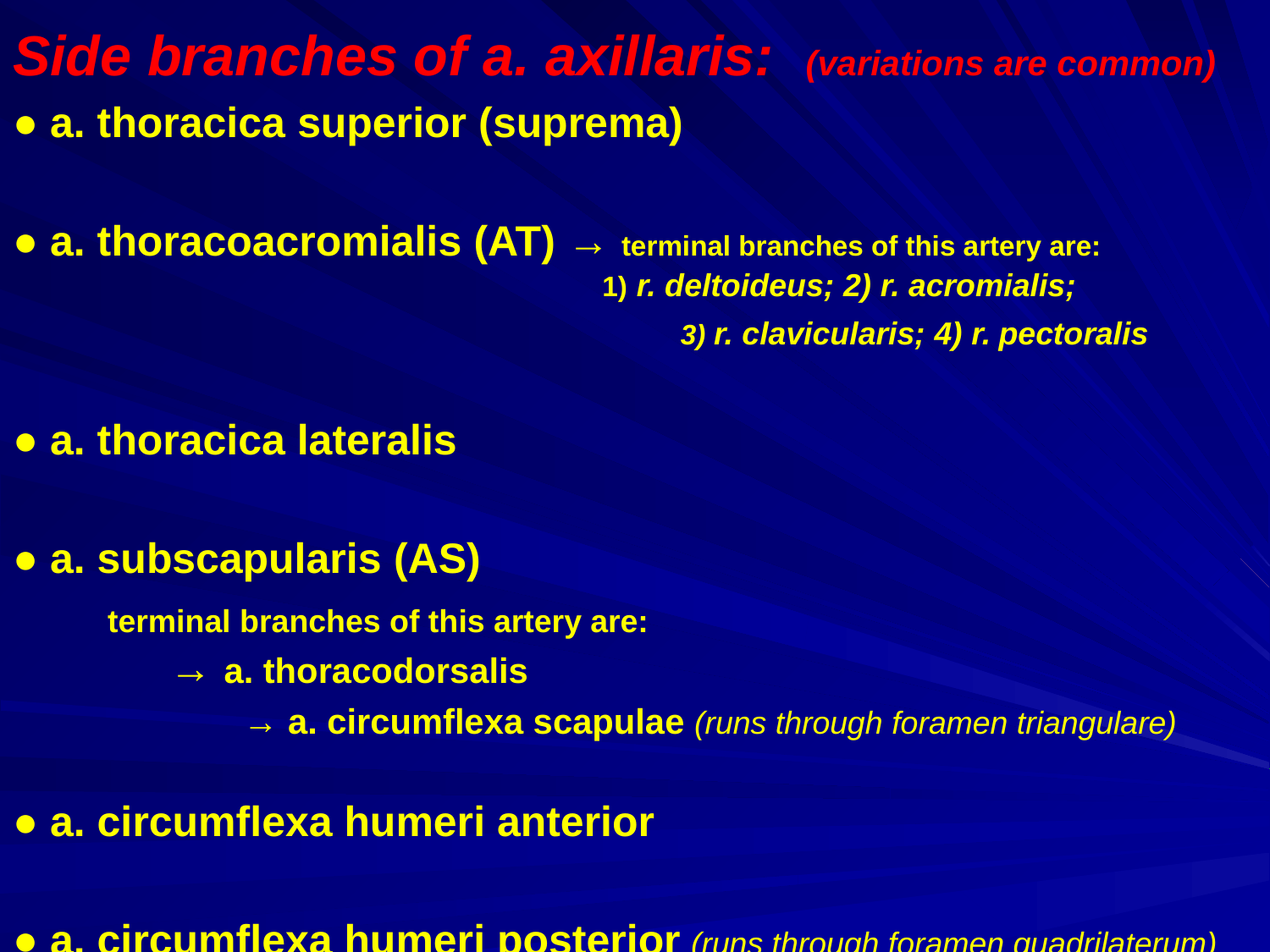

Side branches of a. axillaris:  (variations are common)
● a. thoracica superior (suprema)

● a. thoracoacromialis (AT) → terminal branches of this artery are:
                                                                  1) r. deltoideus; 2) r. acromialis;
				           3) r. clavicularis; 4) r. pectoralis
● a. thoracica lateralis

● a. subscapularis (AS)
        terminal branches of this artery are:
       → a. thoracodorsalis
         	   → a. circumflexa scapulae (runs through foramen triangulare)

● a. circumflexa humeri anterior

● a. circumflexa humeri posterior (runs through foramen quadrilaterum)